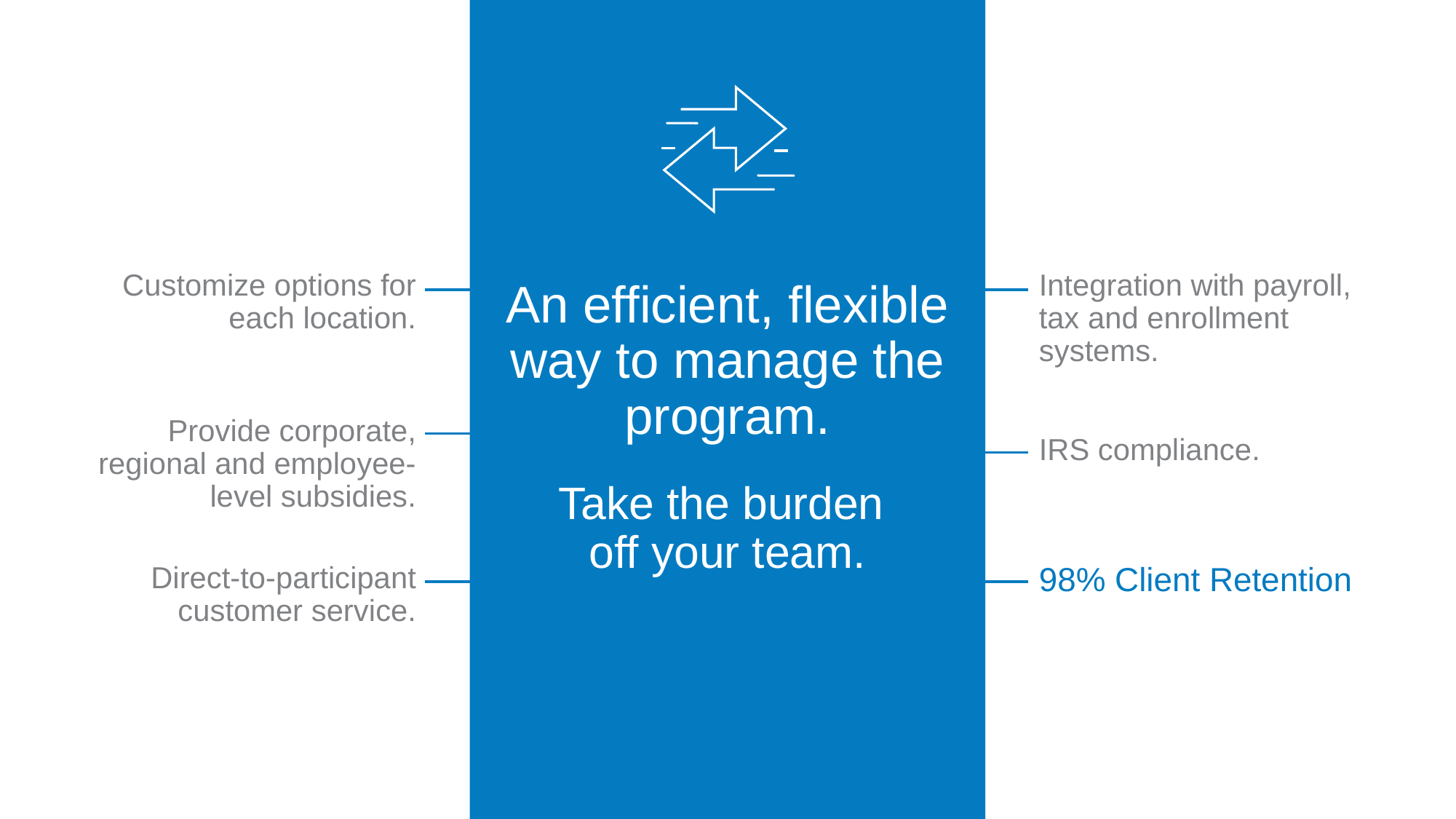

Customize options for each location.
Integration with payroll, tax and enrollment systems.
# An efficient, flexible way to manage the program.
Provide corporate, regional and employee-level subsidies.
IRS compliance.
Take the burden
off your team.
Direct-to-participant customer service.
98% Client Retention